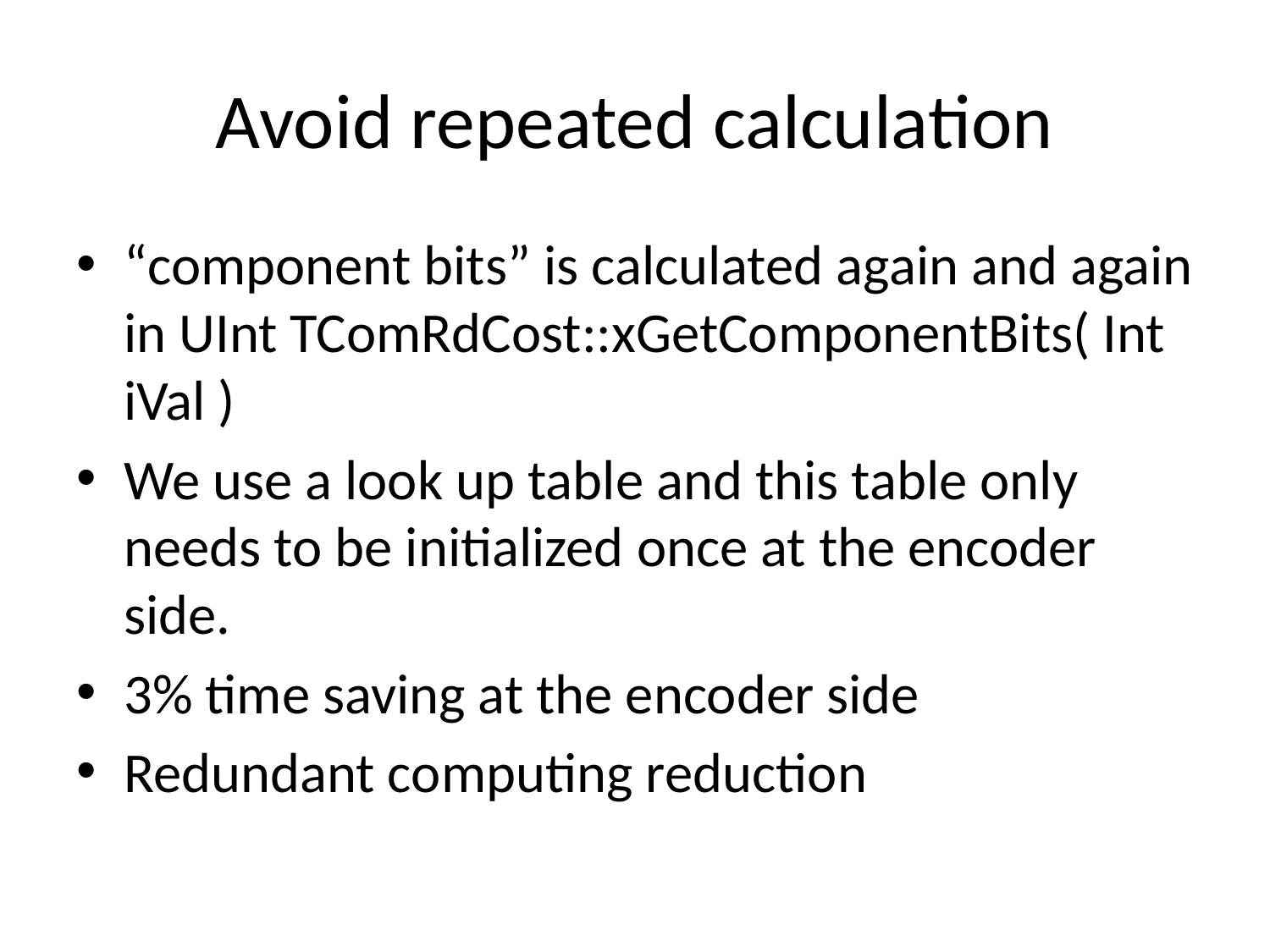

# Avoid repeated calculation
“component bits” is calculated again and again in UInt TComRdCost::xGetComponentBits( Int iVal )
We use a look up table and this table only needs to be initialized once at the encoder side.
3% time saving at the encoder side
Redundant computing reduction